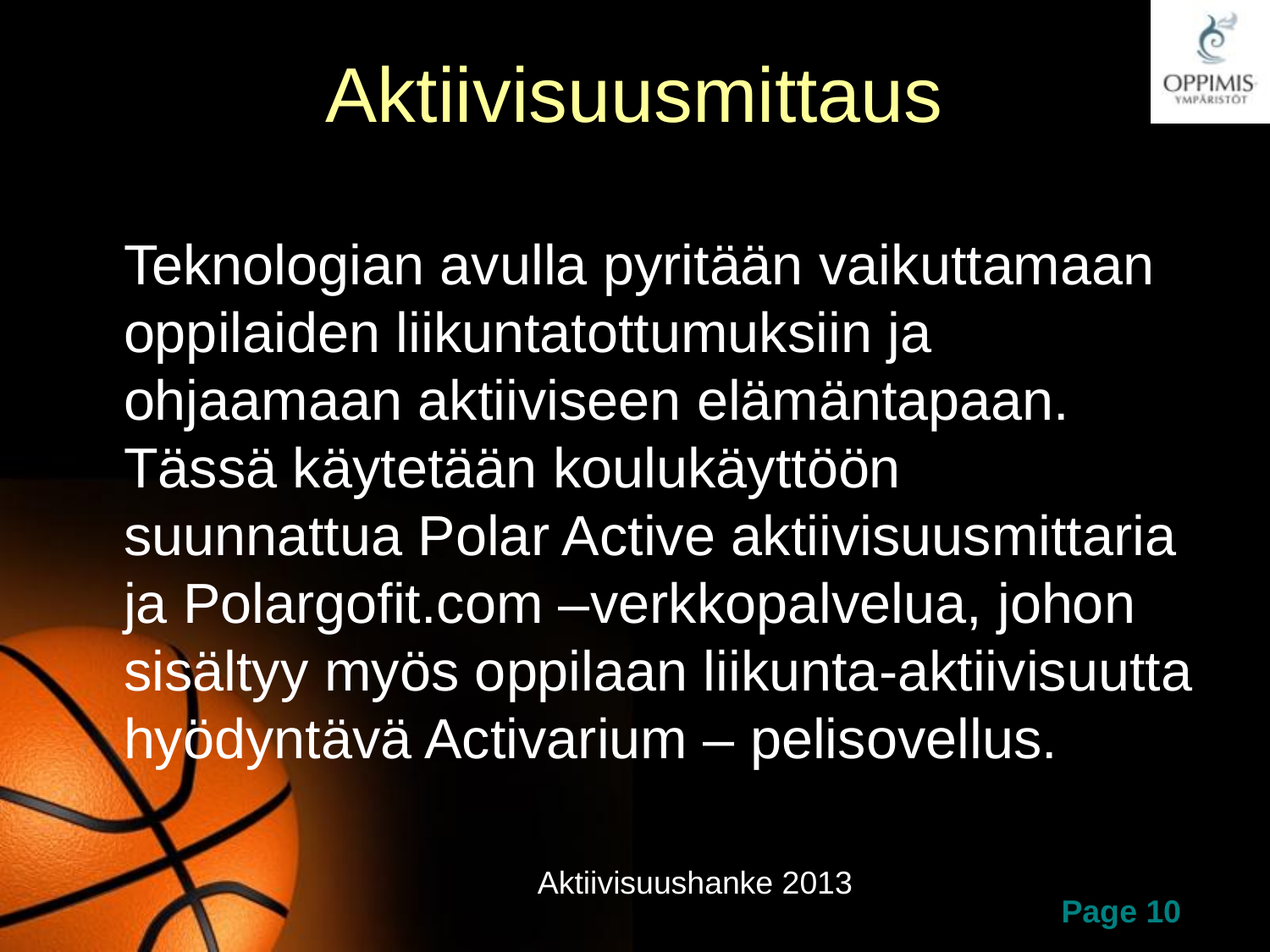

# Aktiivisuusmittaus
	Teknologian avulla pyritään vaikuttamaan oppilaiden liikuntatottumuksiin ja ohjaamaan aktiiviseen elämäntapaan. Tässä käytetään koulukäyttöön suunnattua Polar Active aktiivisuusmittaria ja Polargofit.com –verkkopalvelua, johon sisältyy myös oppilaan liikunta-aktiivisuutta hyödyntävä Activarium – pelisovellus.
Aktiivisuushanke 2013